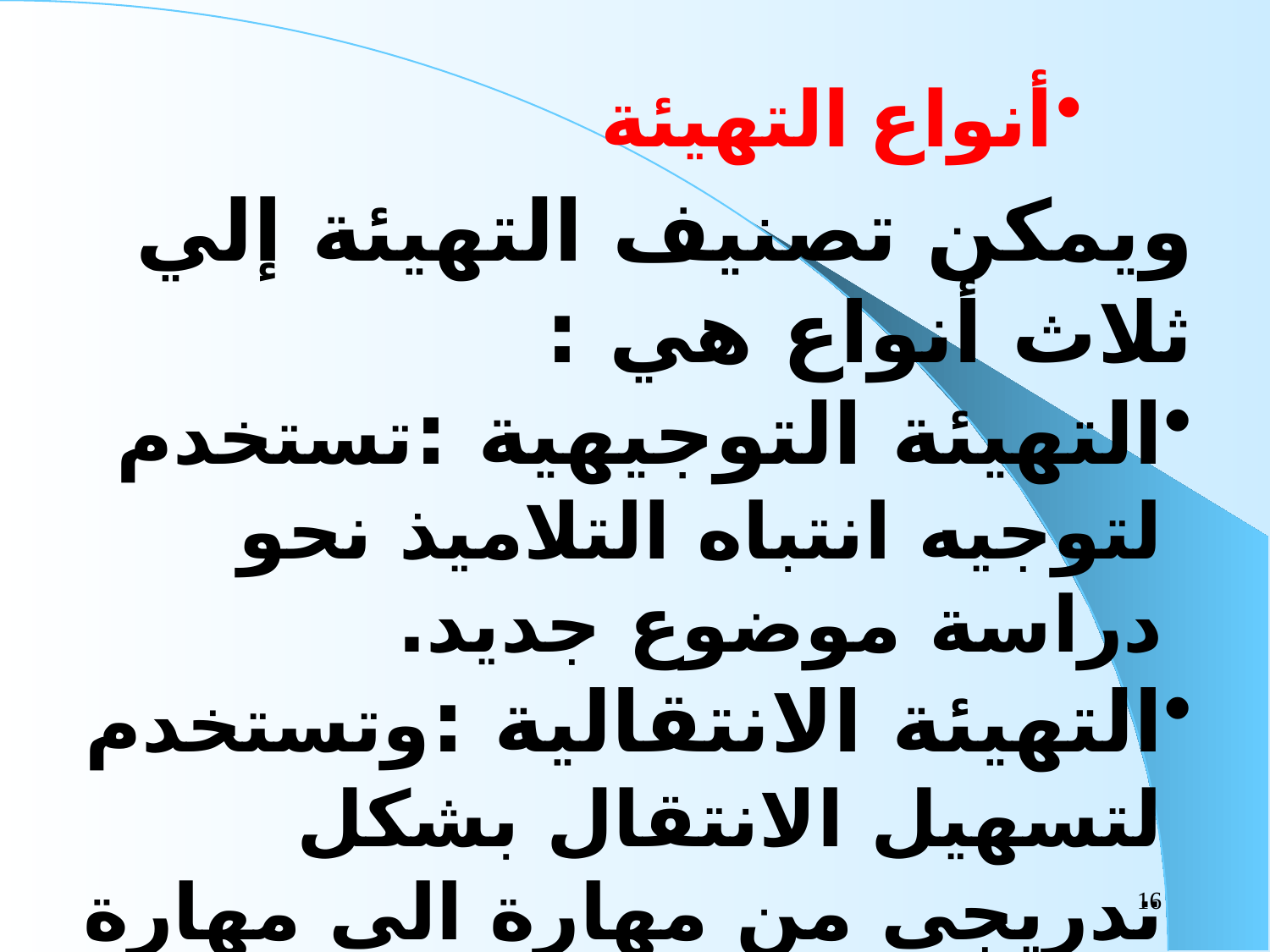

أنواع التهيئة
ويمكن تصنيف التهيئة إلي ثلاث أنواع هي :
التهيئة التوجيهية :تستخدم لتوجيه انتباه التلاميذ نحو دراسة موضوع جديد.
التهيئة الانتقالية :وتستخدم لتسهيل الانتقال بشكل تدريجي من مهارة الى مهارة اخرى.
التهيئة التقويمية :يستخدم المعلم التهيئة التقويمية للدخول في موضوع جديد ويرجع ذالك عن مدى اتقانهم

16